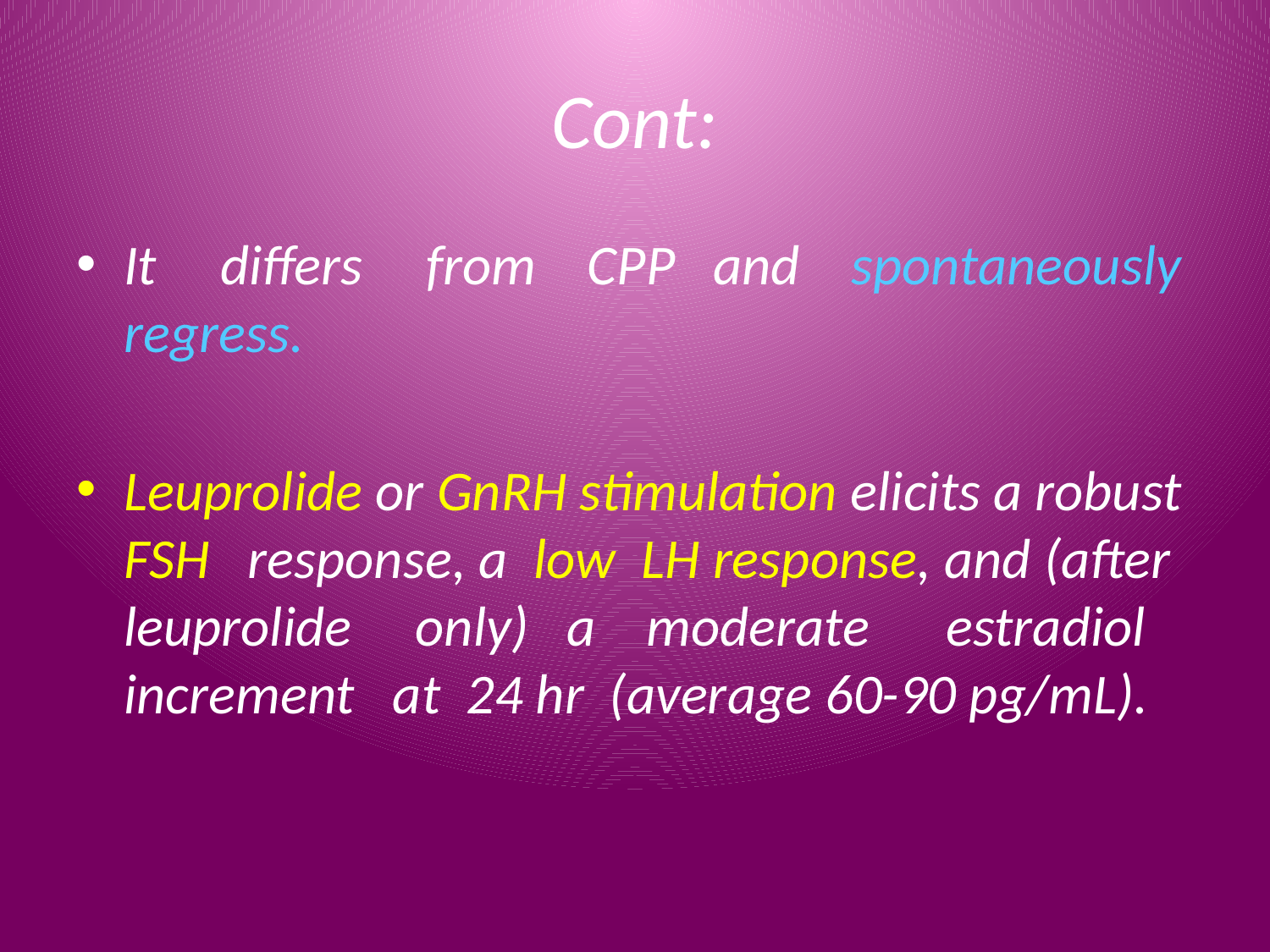

# Cont:
It     differs     from    CPP   and    spontaneously regress.

Leuprolide or GnRH stimulation elicits a robust FSH   response, a  low  LH response, and (after leuprolide     only)   a    moderate      estradiol increment   at  24 hr  (average 60-90 pg/mL).